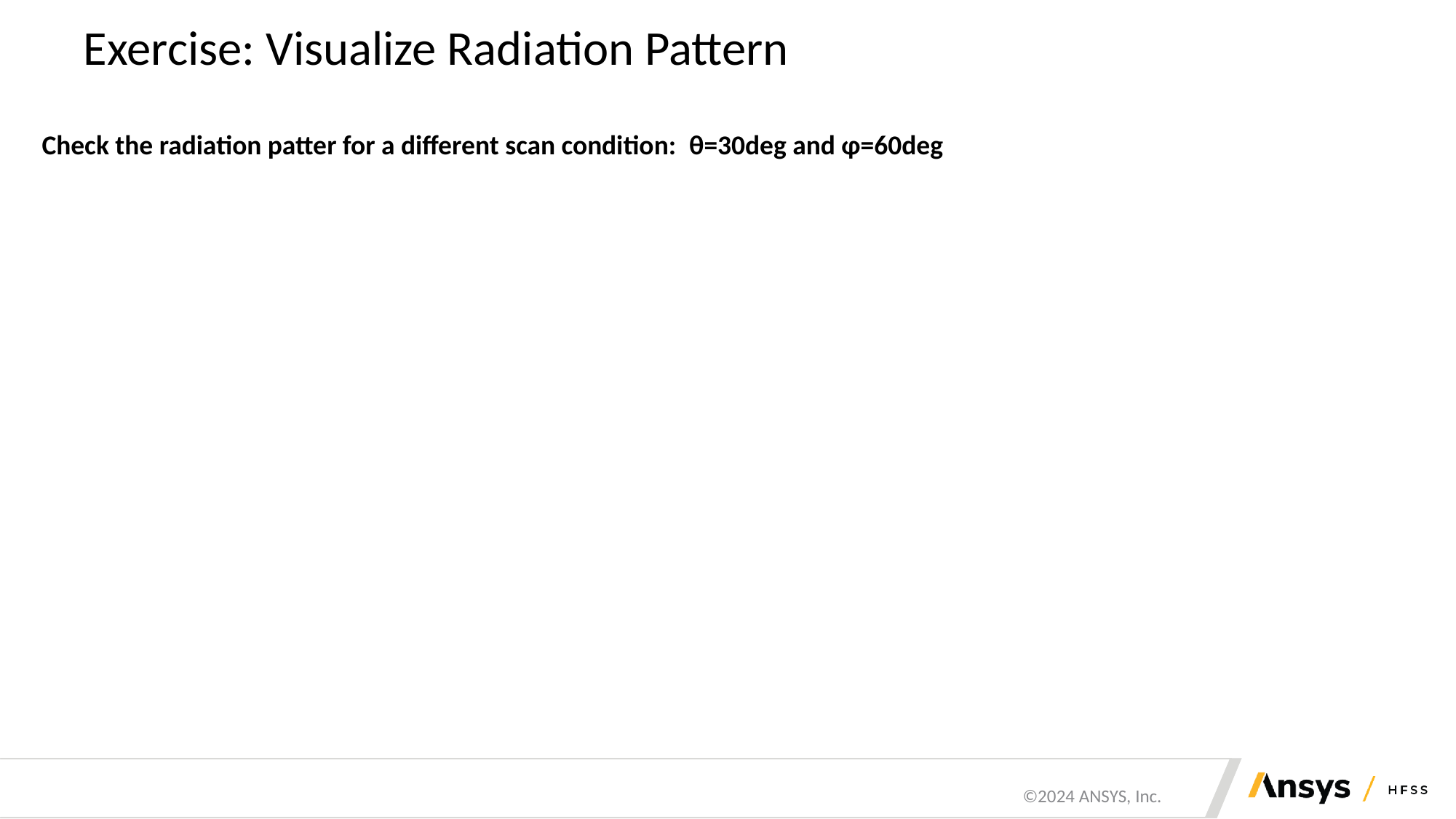

# Exercise: Visualize Radiation Pattern
Check the radiation patter for a different scan condition:  θ=30deg and φ=60deg